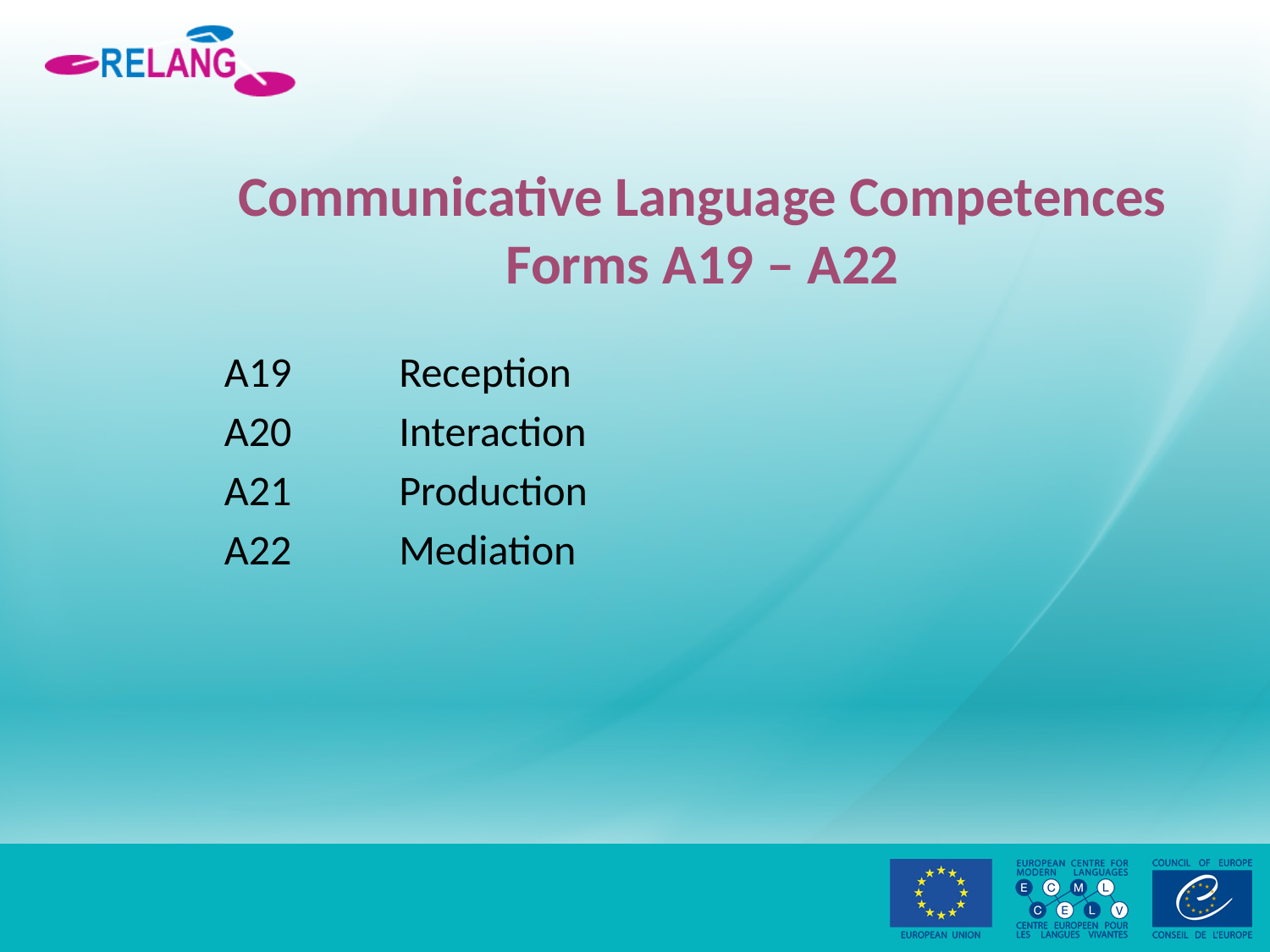

# Communicative Language Competences Forms A19 – A22
A19 	Reception
A20 	Interaction
A21 	Production
A22 	Mediation